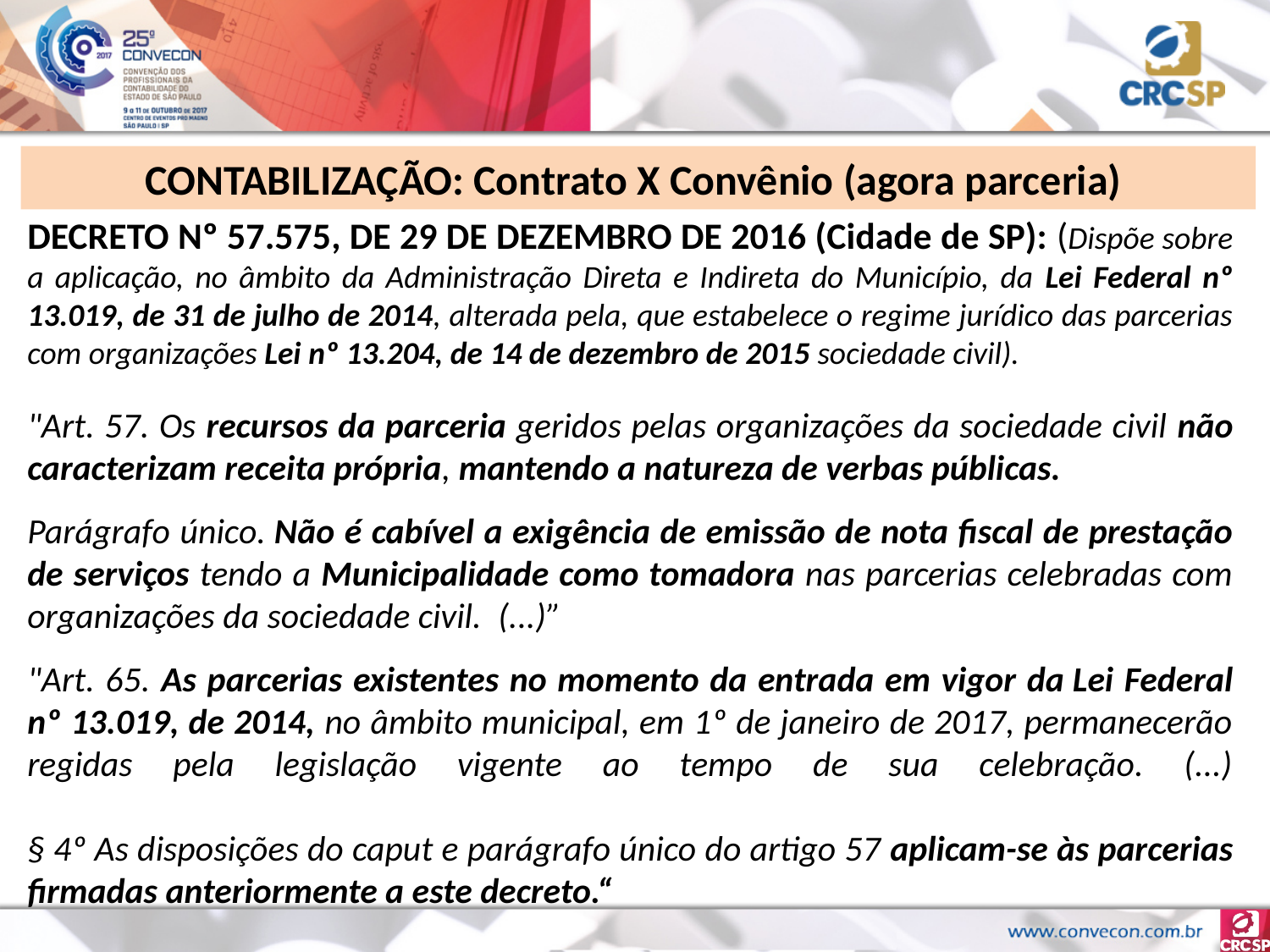

CONTABILIZAÇÃO: Contrato X Convênio (agora parceria)
DECRETO Nº 57.575, DE 29 DE DEZEMBRO DE 2016 (Cidade de SP): (Dispõe sobre a aplicação, no âmbito da Administração Direta e Indireta do Município, da Lei Federal nº 13.019, de 31 de julho de 2014, alterada pela, que estabelece o regime jurídico das parcerias com organizações Lei nº 13.204, de 14 de dezembro de 2015 sociedade civil).

"Art. 57. Os recursos da parceria geridos pelas organizações da sociedade civil não caracterizam receita própria, mantendo a natureza de verbas públicas.

Parágrafo único. Não é cabível a exigência de emissão de nota fiscal de prestação de serviços tendo a Municipalidade como tomadora nas parcerias celebradas com organizações da sociedade civil.  (...)”

"Art. 65. As parcerias existentes no momento da entrada em vigor da Lei Federal nº 13.019, de 2014, no âmbito municipal, em 1º de janeiro de 2017, permanecerão regidas pela legislação vigente ao tempo de sua celebração. (...)
§ 4º As disposições do caput e parágrafo único do artigo 57 aplicam-se às parcerias firmadas anteriormente a este decreto.“